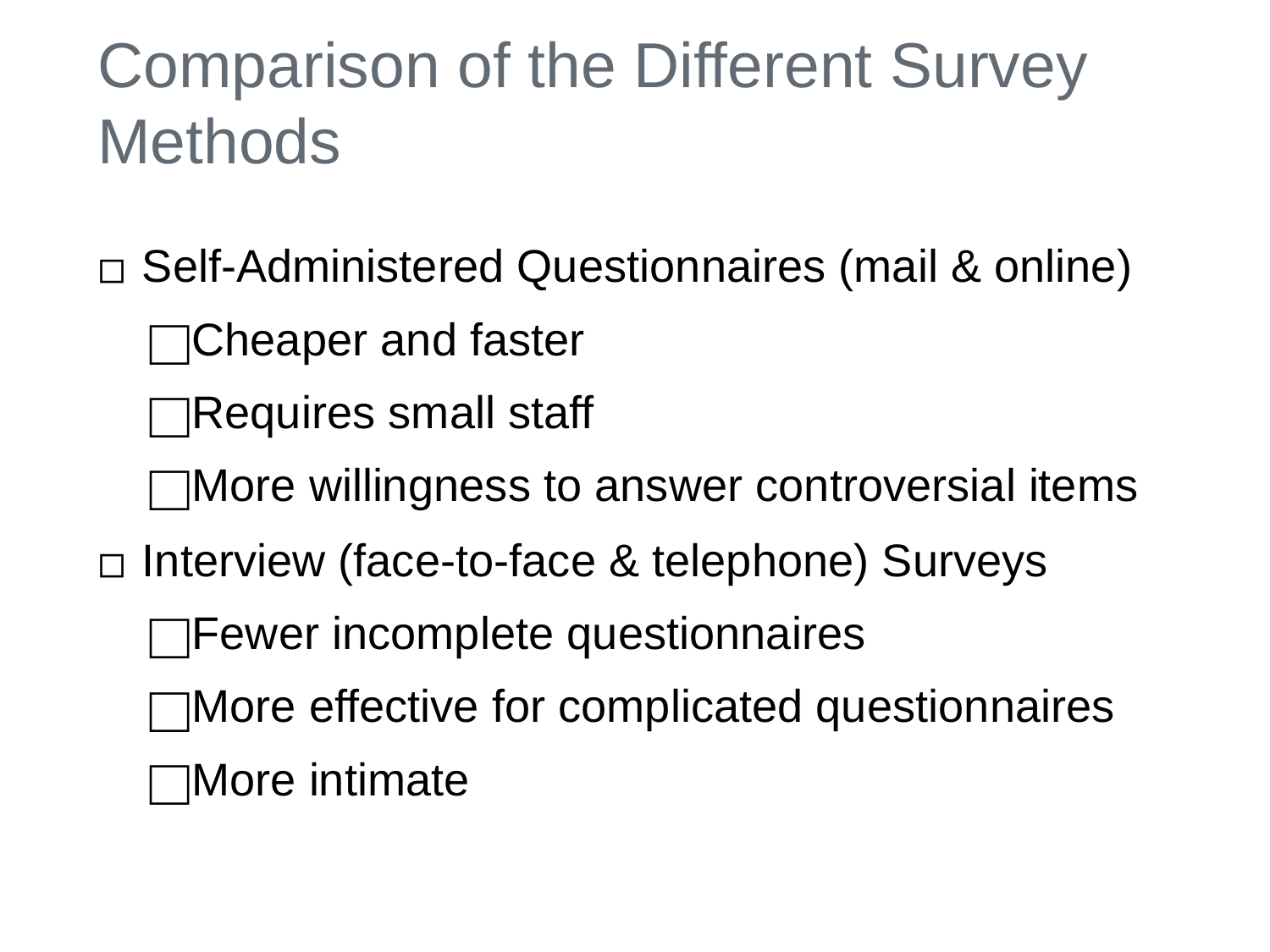

# Comparison of the Different Survey Methods
Self-Administered Questionnaires (mail & online)
Cheaper and faster
Requires small staff
More willingness to answer controversial items
Interview (face-to-face & telephone) Surveys
Fewer incomplete questionnaires
More effective for complicated questionnaires
More intimate